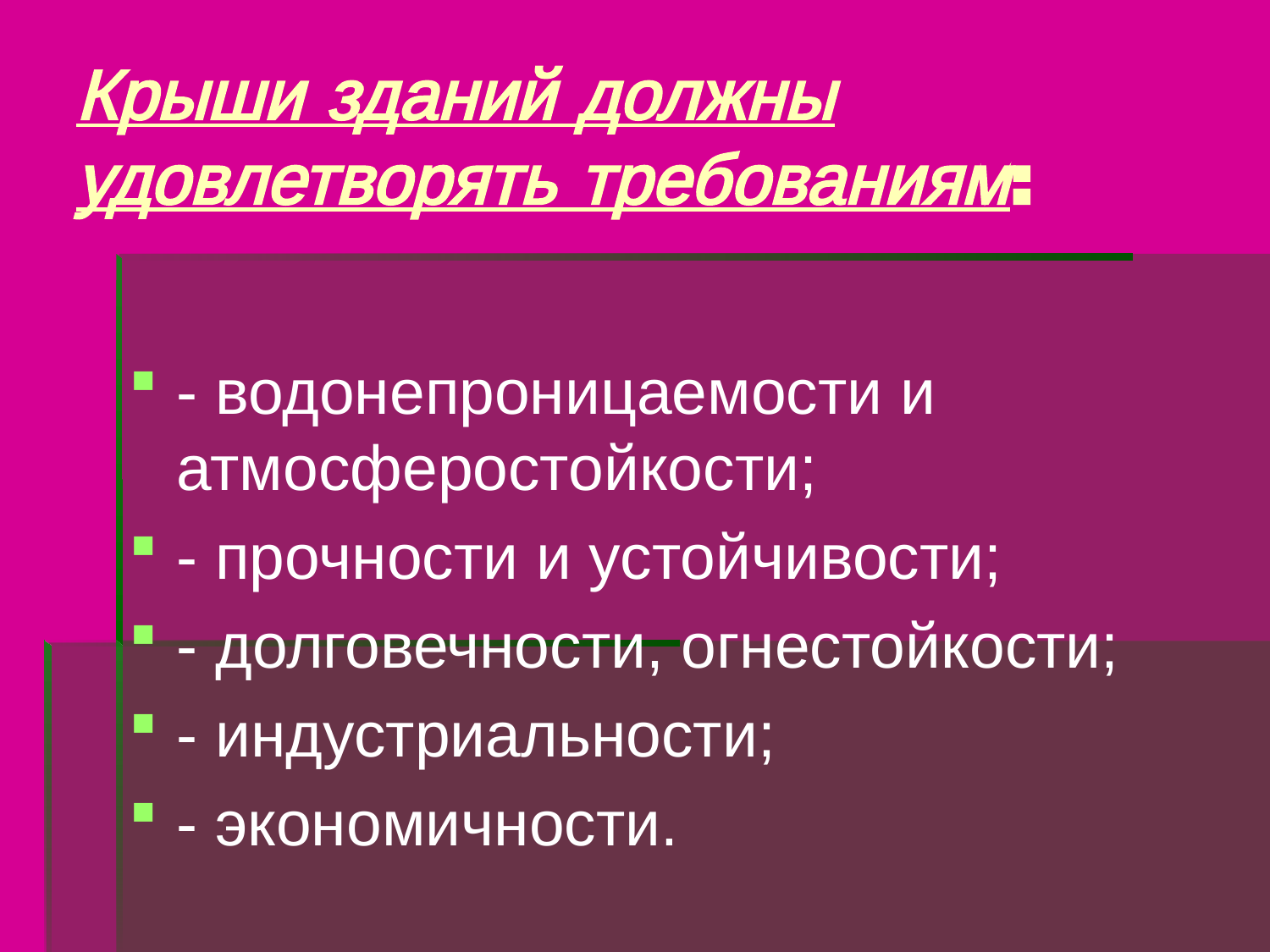

# Крыши зданий должны удовлетворять требованиям:

- водонепроницаемости и атмосферостойкости;
- прочности и устойчивости;
- долговечности, огнестойкости;
- индустриальности;
- экономичности.